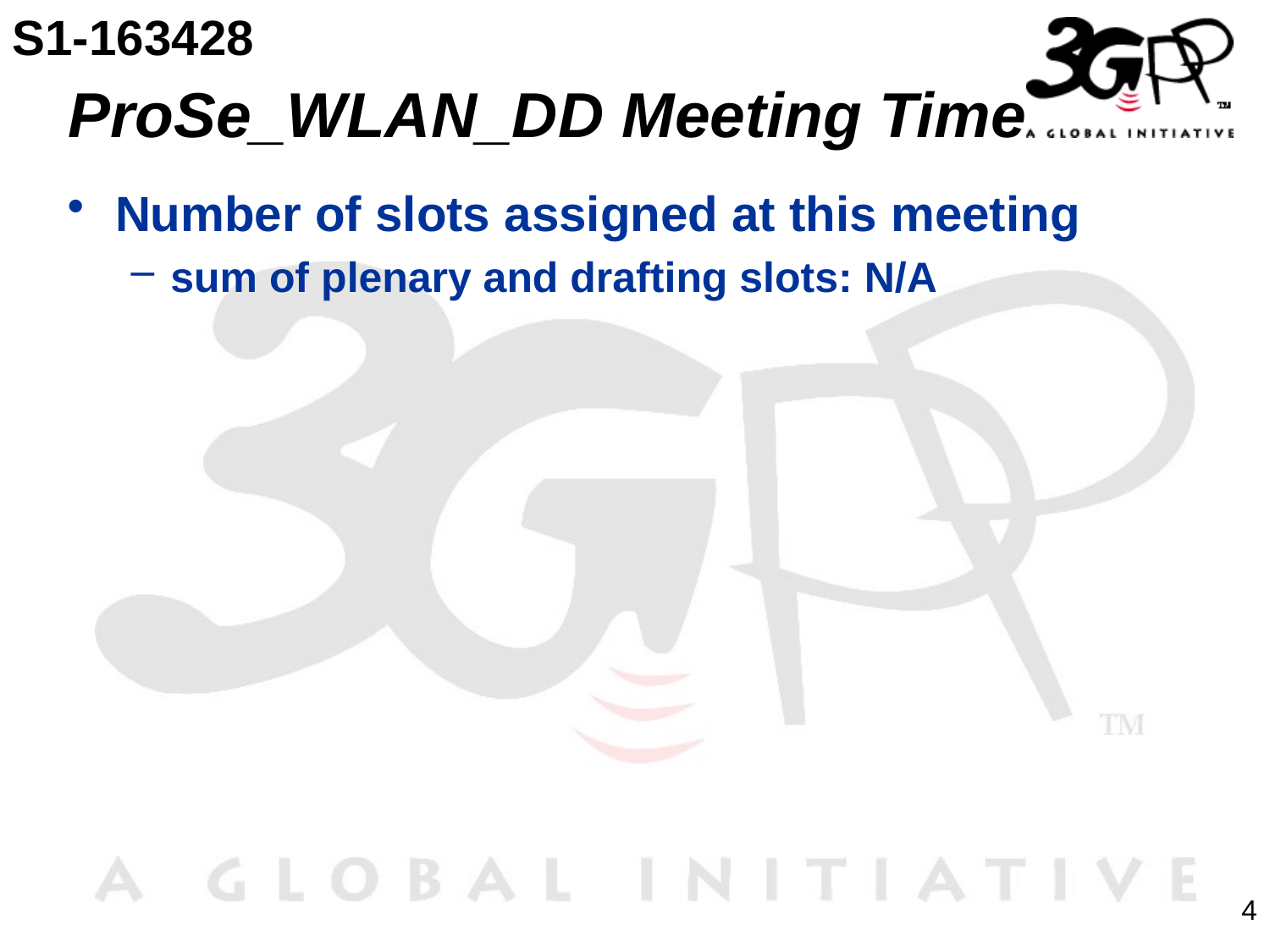

S1-163428

# ProSe_WLAN_DD Meeting Time
Number of slots assigned at this meeting
sum of plenary and drafting slots: N/A
4